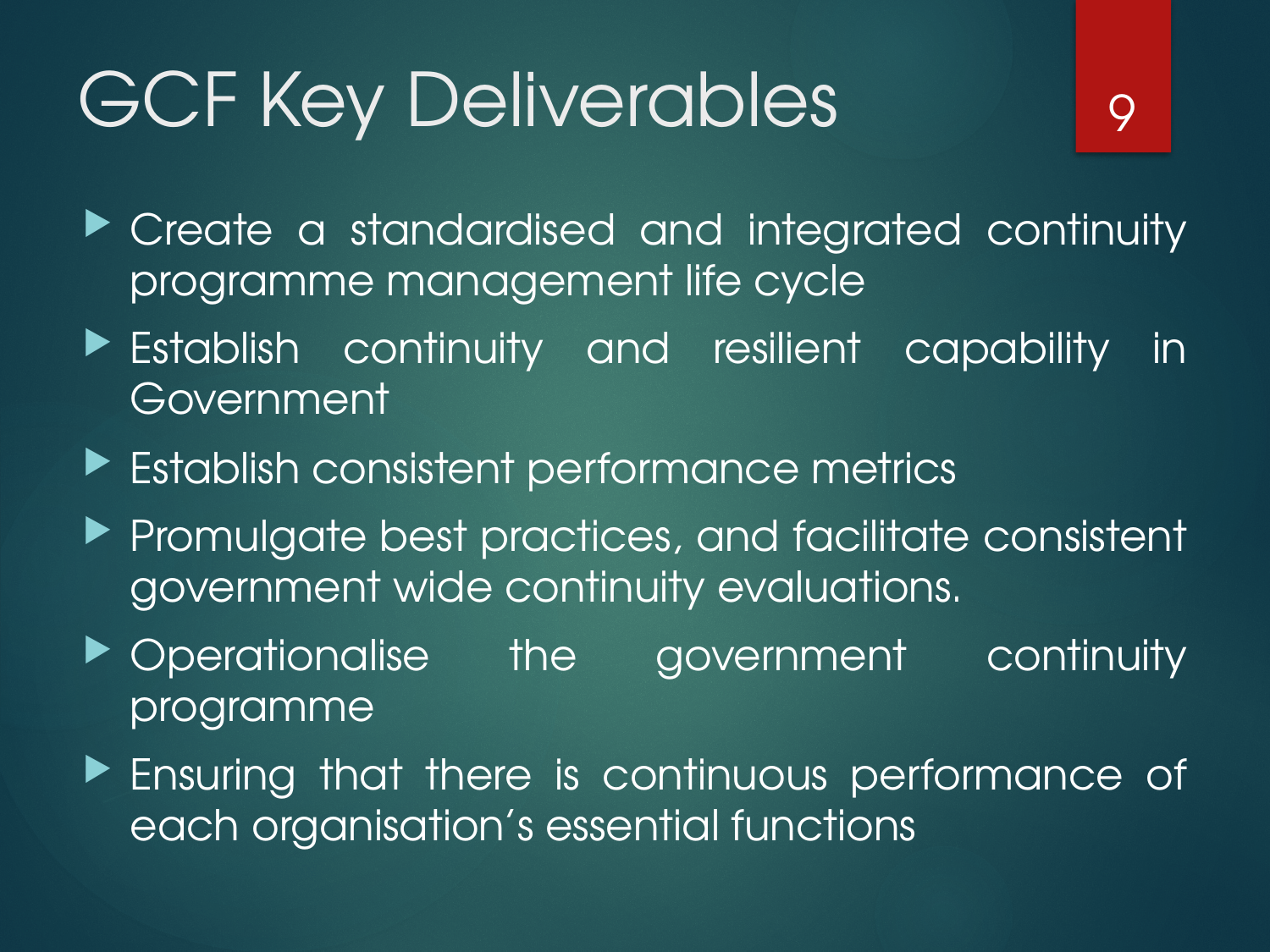

9
# GCF Key Deliverables
Create a standardised and integrated continuity programme management life cycle
Establish continuity and resilient capability in Government
Establish consistent performance metrics
Promulgate best practices, and facilitate consistent government wide continuity evaluations.
Operationalise the government continuity programme
Ensuring that there is continuous performance of each organisation’s essential functions